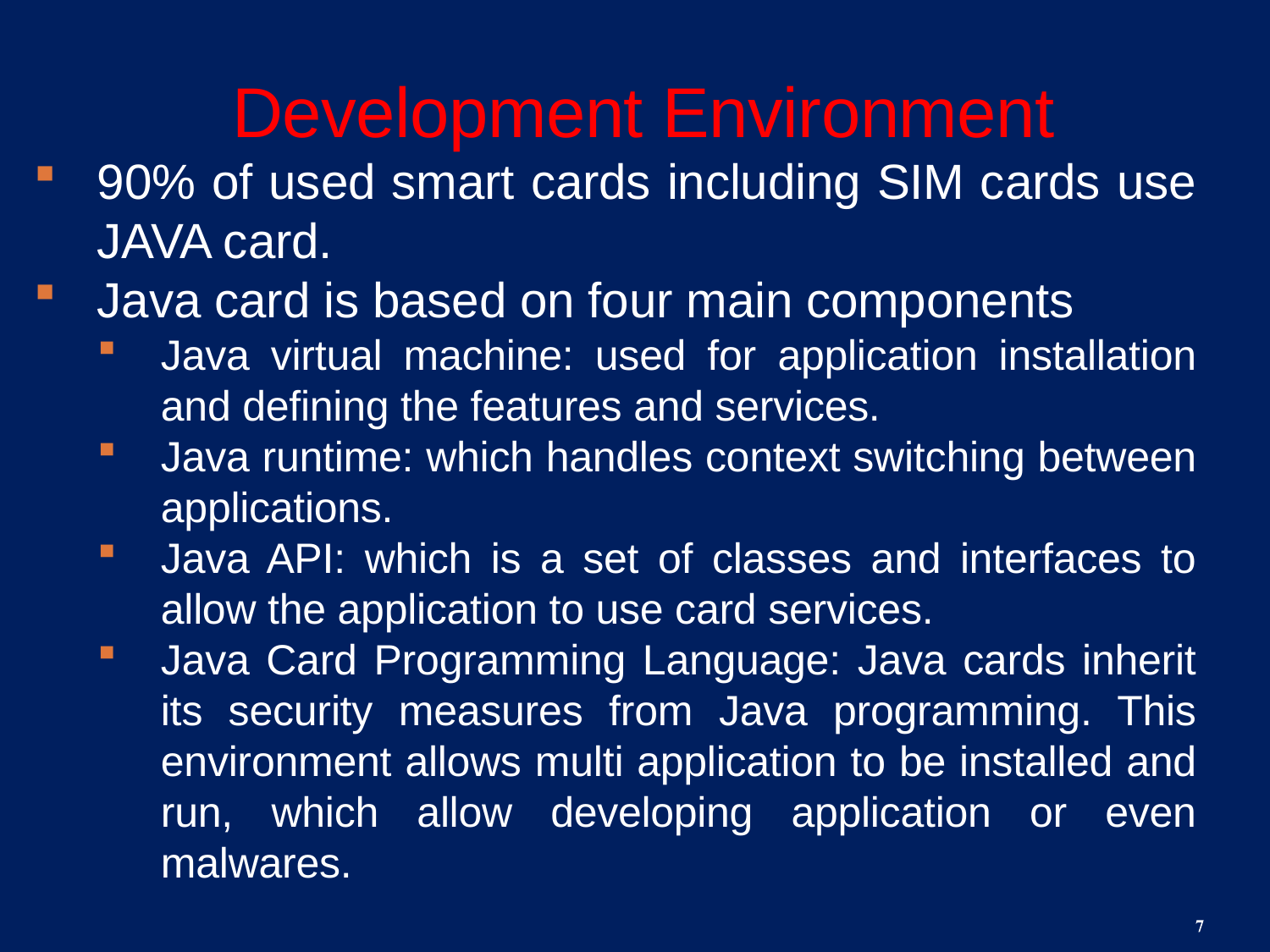

# Development Environment
90% of used smart cards including SIM cards use JAVA card.
Java card is based on four main components
Java virtual machine: used for application installation and defining the features and services.
Java runtime: which handles context switching between applications.
Java API: which is a set of classes and interfaces to allow the application to use card services.
Java Card Programming Language: Java cards inherit its security measures from Java programming. This environment allows multi application to be installed and run, which allow developing application or even malwares.